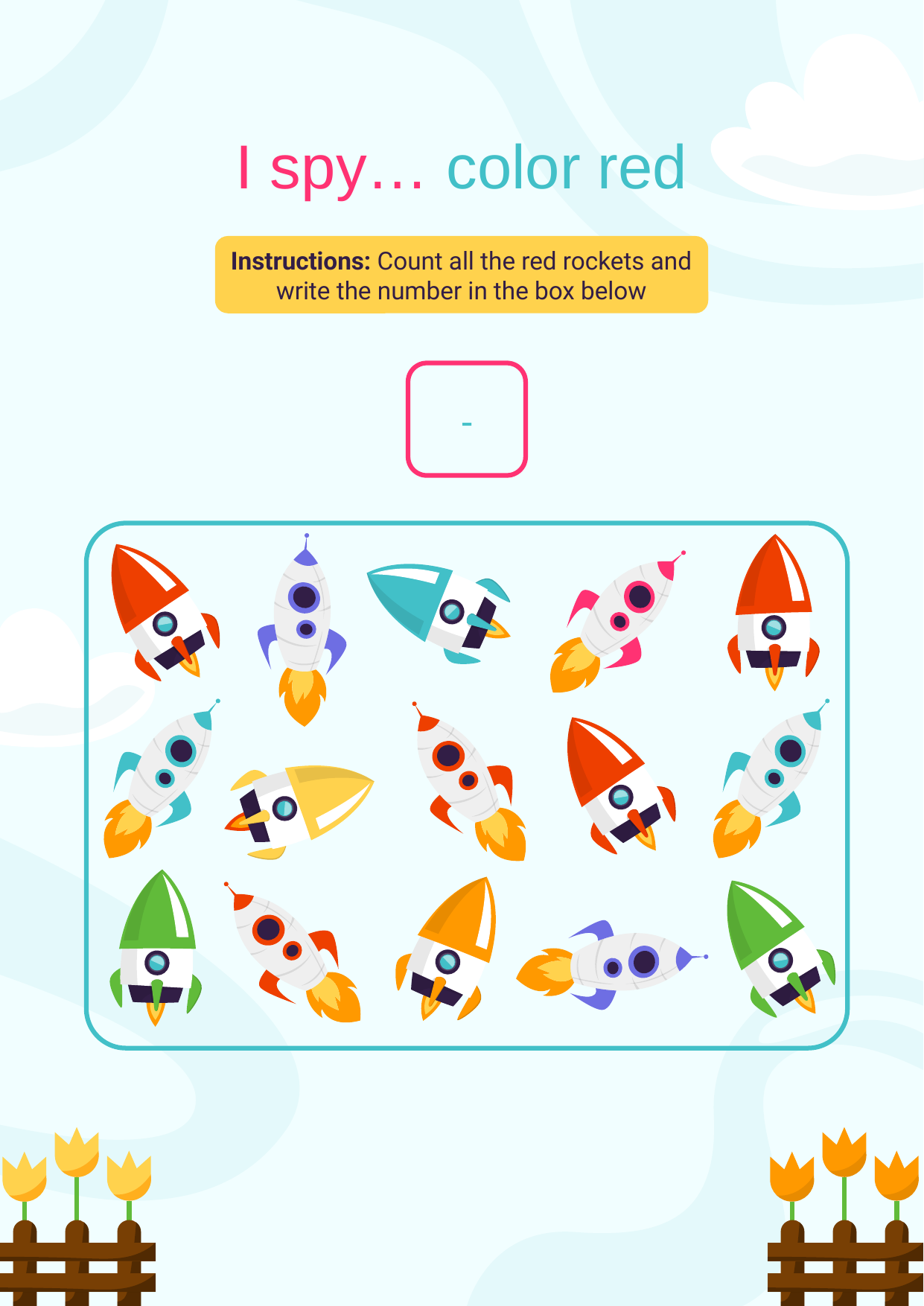

# I spy… color red
Instructions: Count all the red rockets and write the number in the box below

-